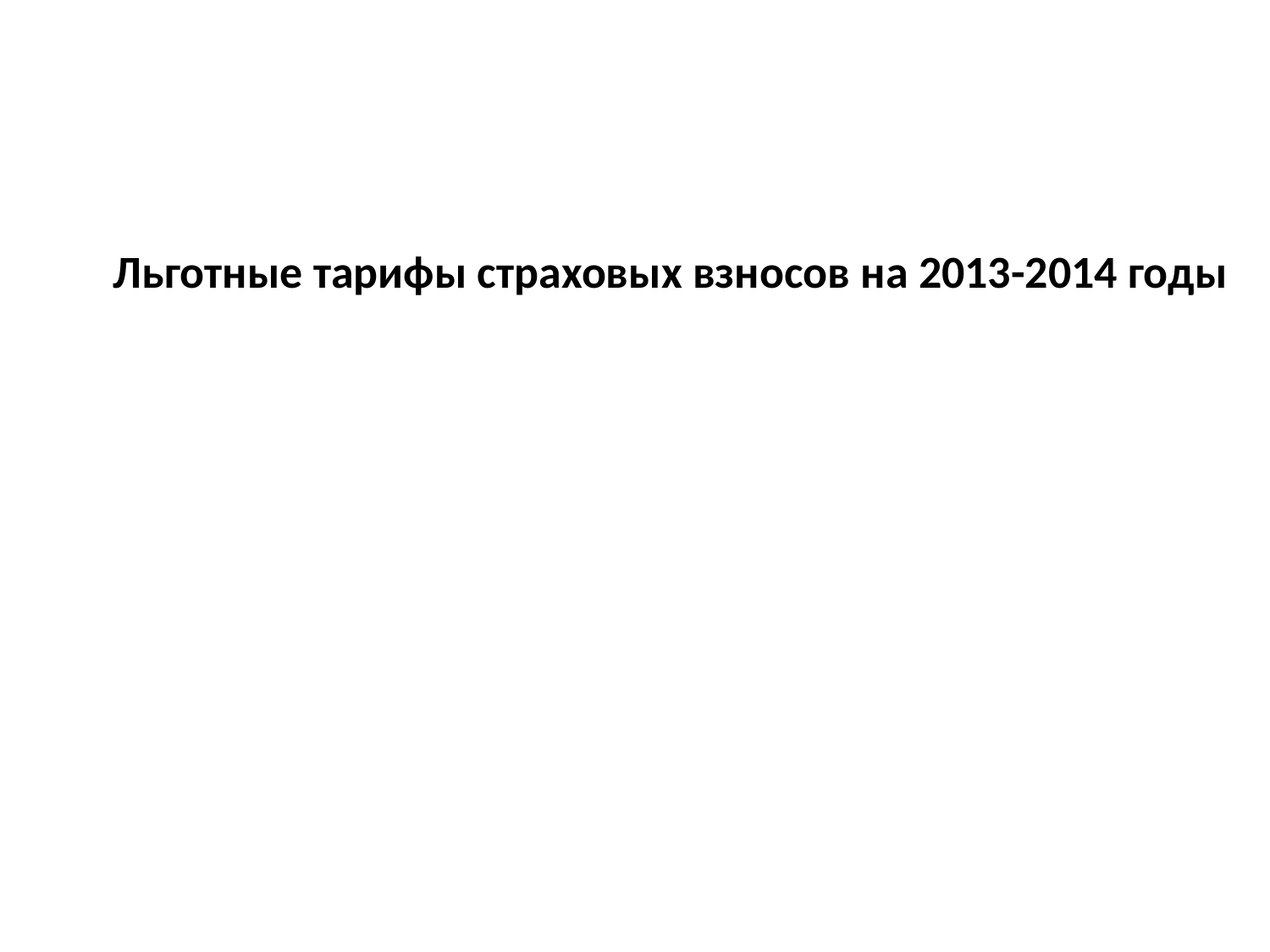

# Льготные тарифы страховых взносов на 2013-2014 годы